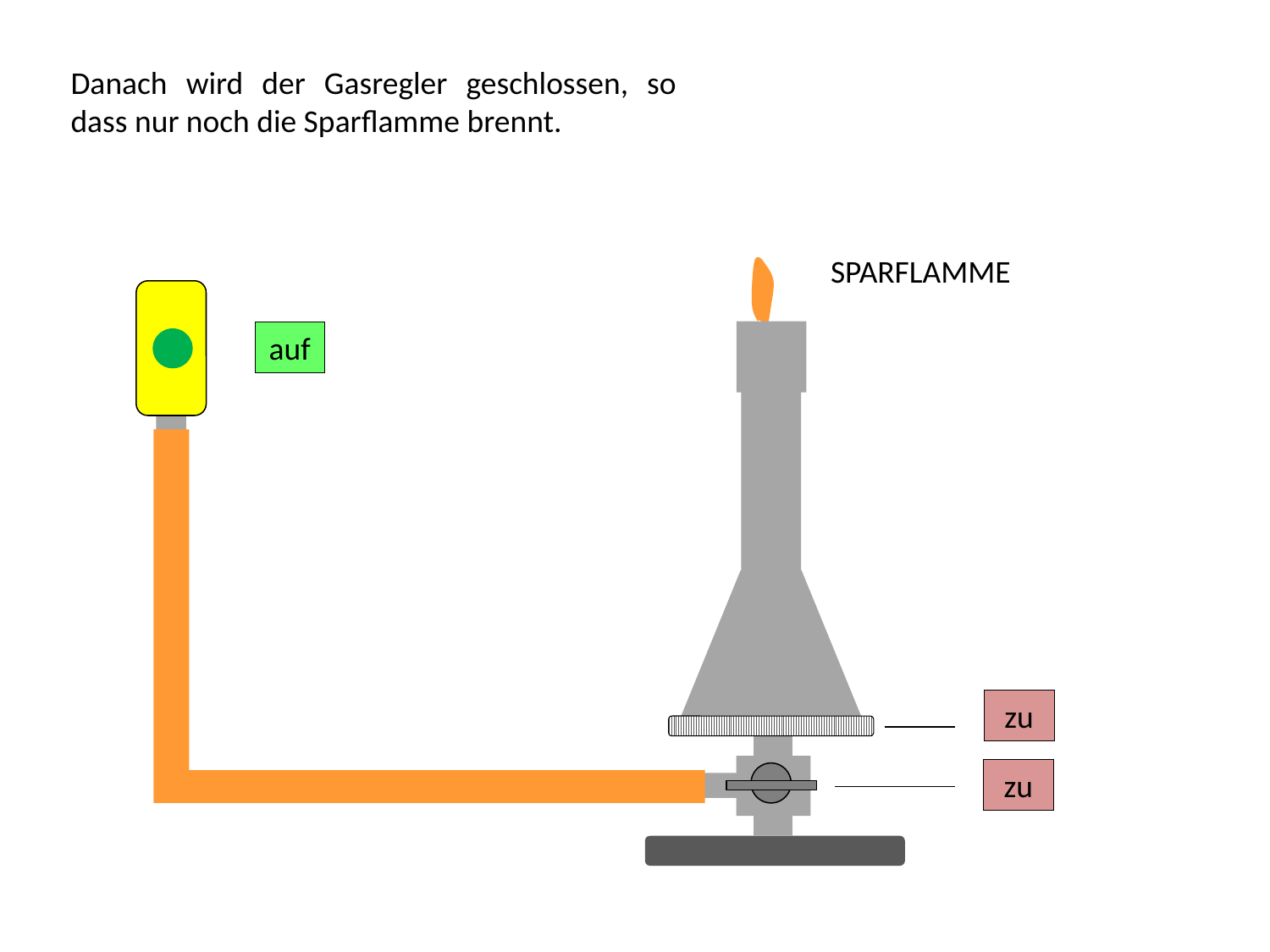

Danach wird der Gasregler geschlossen, so dass nur noch die Sparflamme brennt.

SPARFLAMME

auf

zu

zu